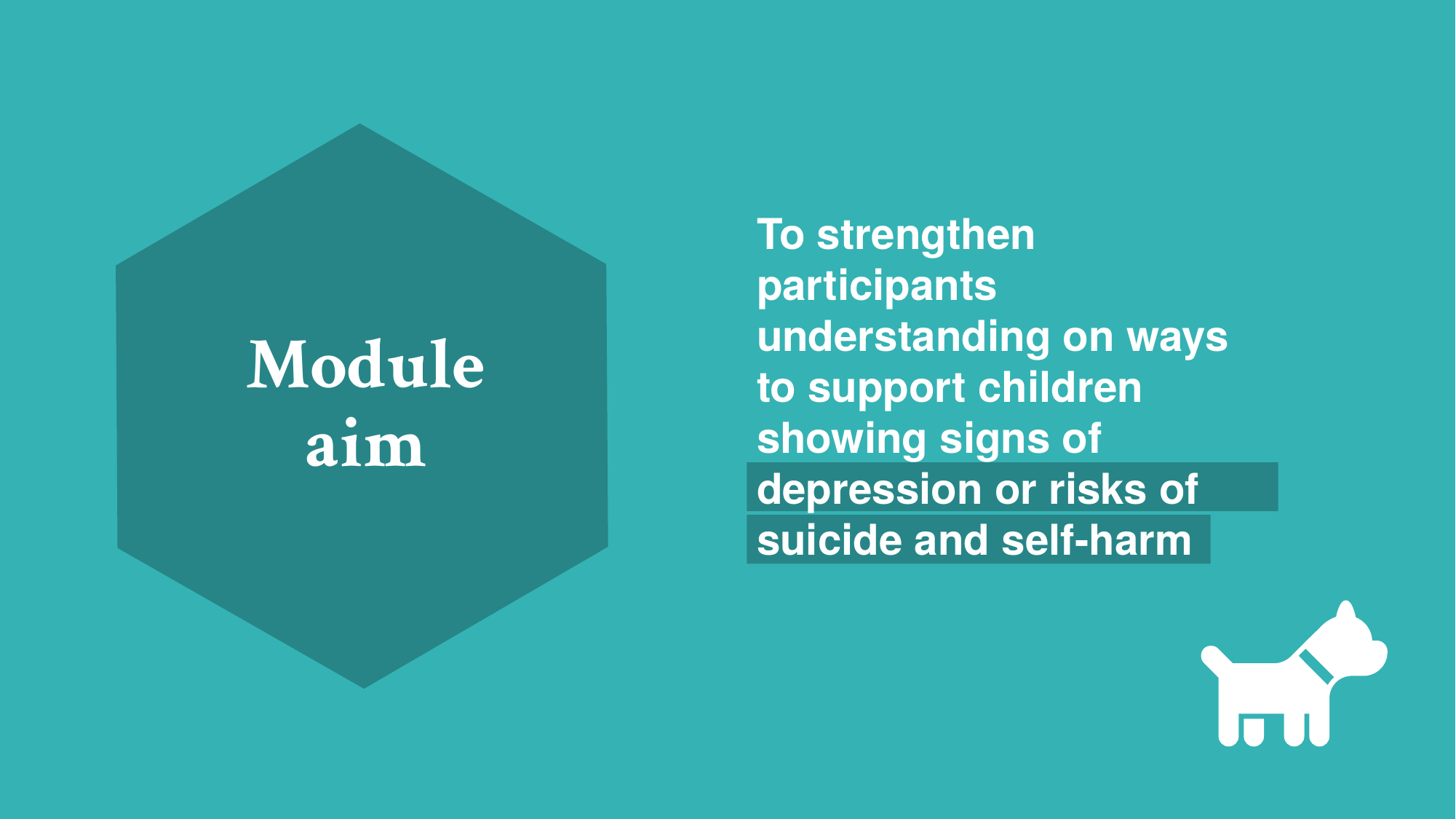

To strengthen participants understanding on ways to support children showing signs of depression or risks of suicide and self-harm
# Module aim